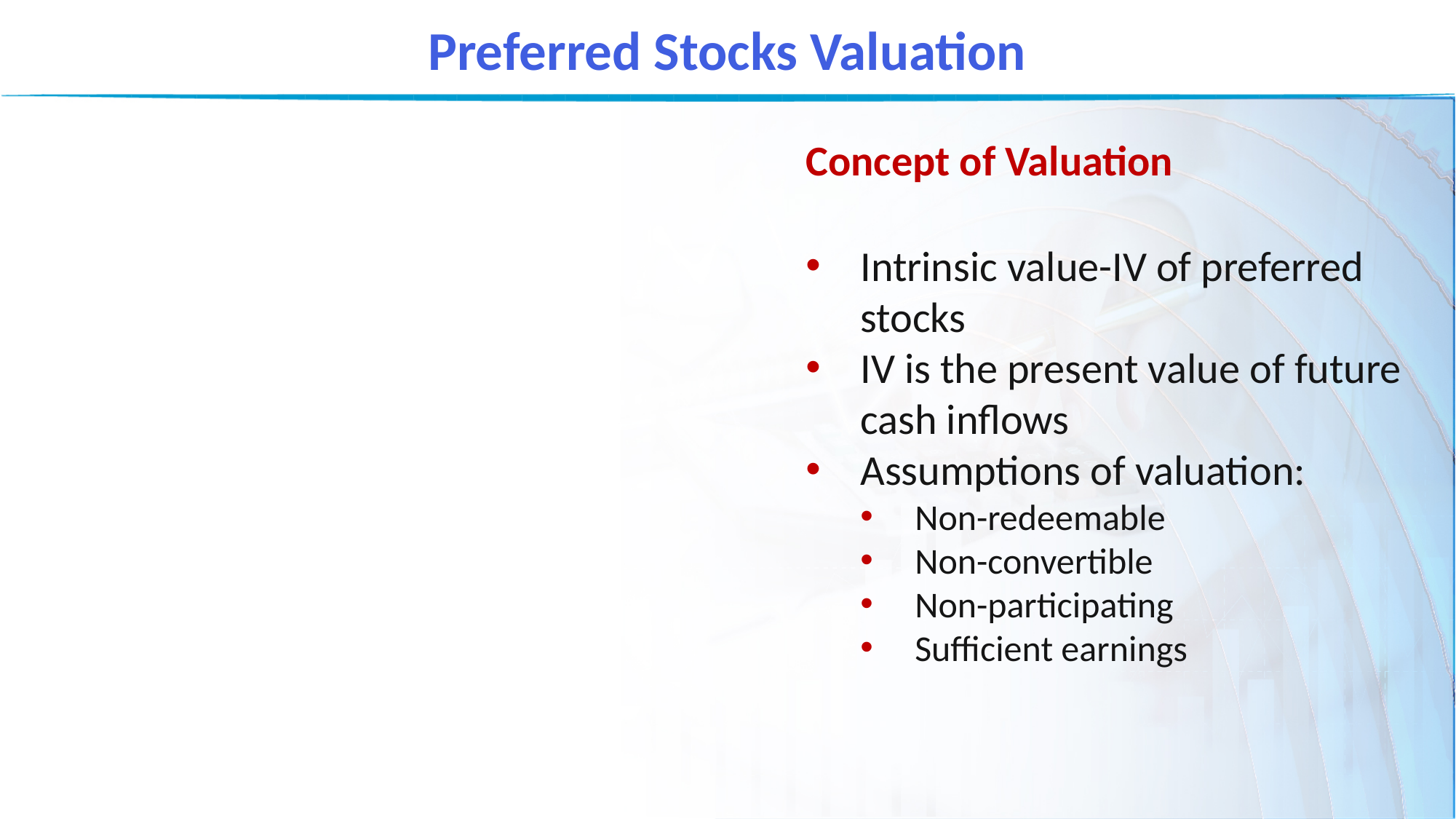

Preferred Stocks Valuation
Concept of Valuation

Intrinsic value-IV of preferred stocks
IV is the present value of future cash inflows
Assumptions of valuation:
Non-redeemable
Non-convertible
Non-participating
Sufficient earnings